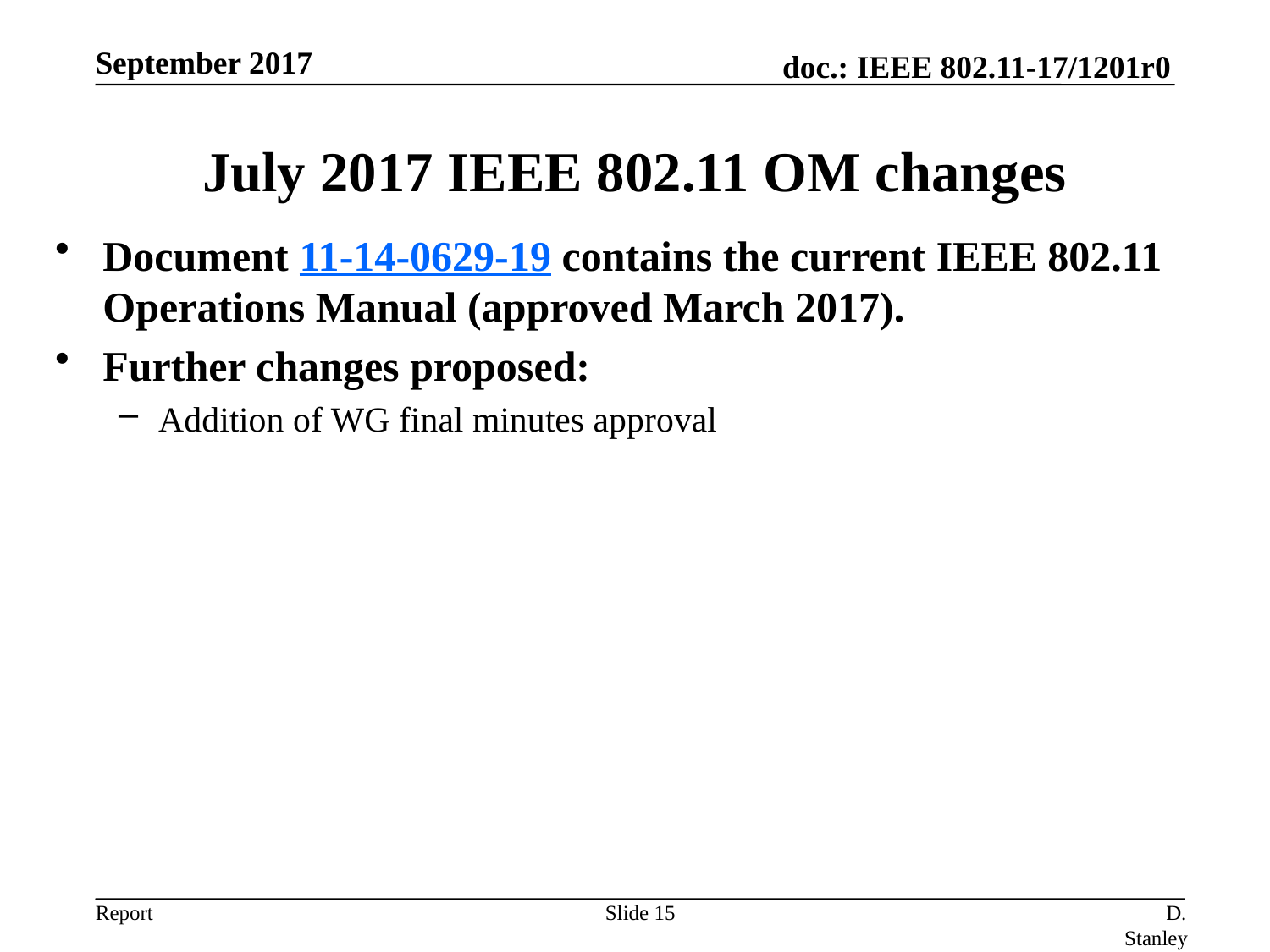

September 2017
# July 2017 IEEE 802.11 OM changes
Document 11-14-0629-19 contains the current IEEE 802.11 Operations Manual (approved March 2017).
Further changes proposed:
Addition of WG final minutes approval
Slide 15
D. Stanley, HP Enterprise